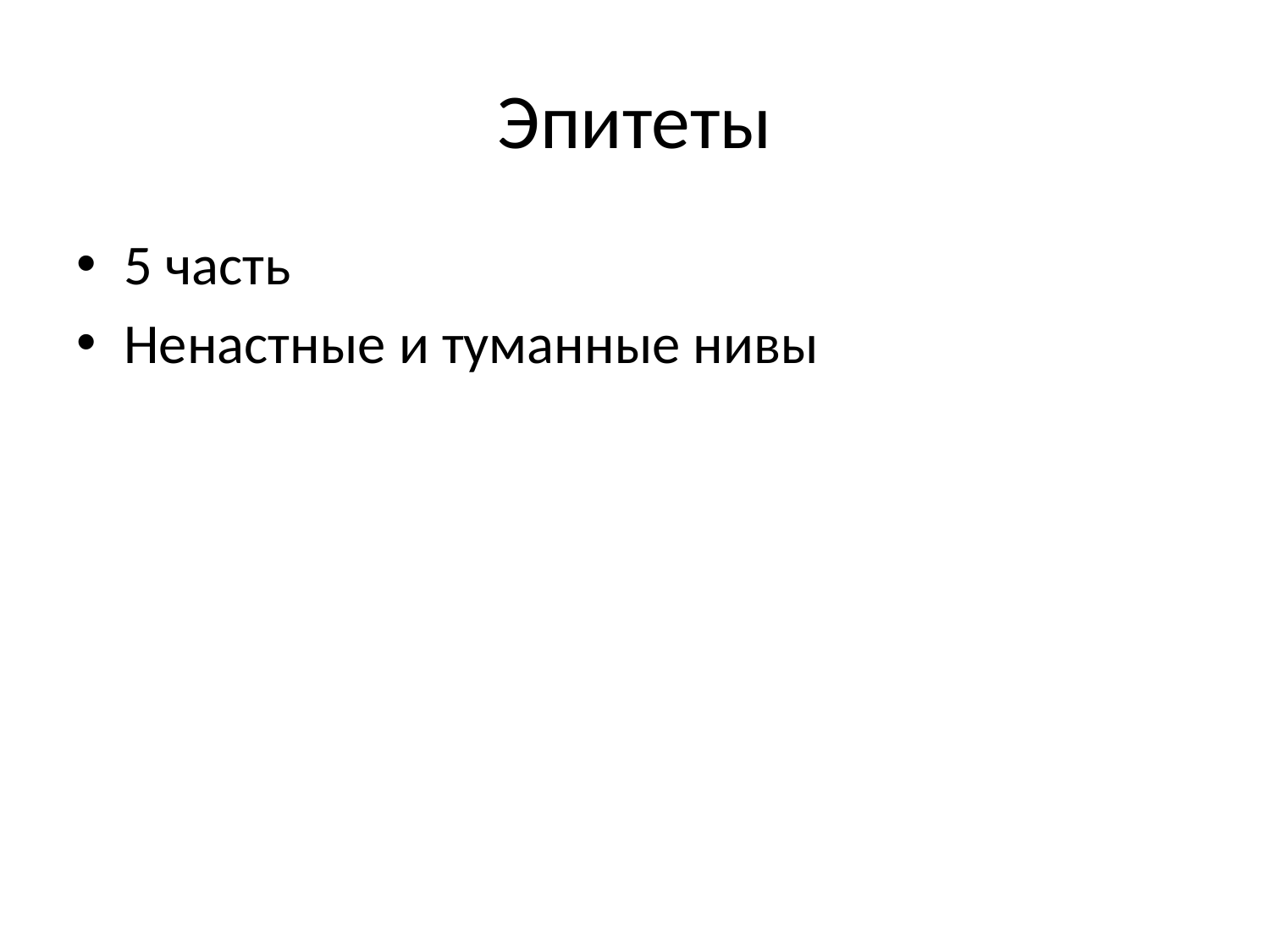

# Эпитеты
5 часть
Ненастные и туманные нивы